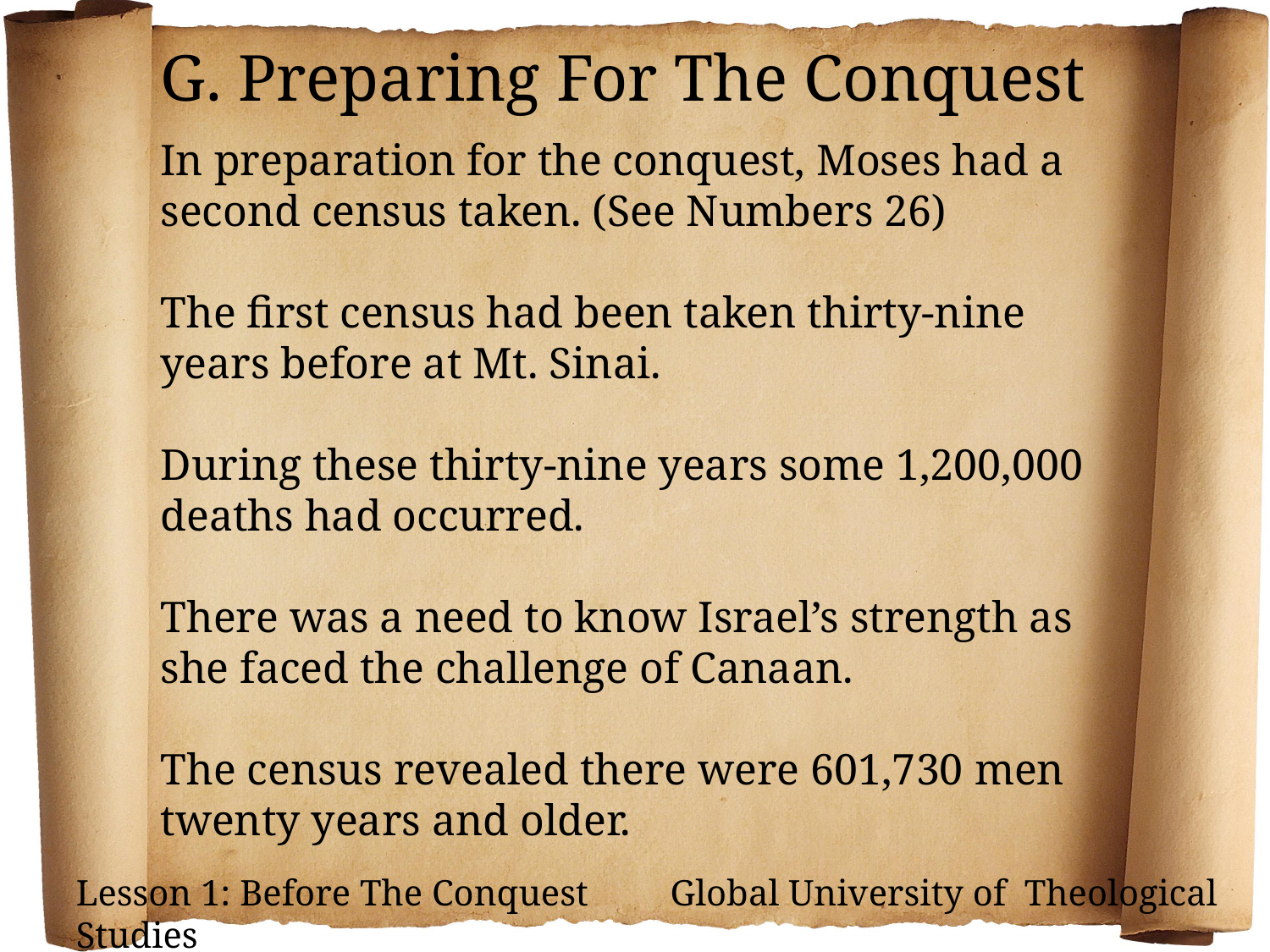

G. Preparing For The Conquest
In preparation for the conquest, Moses had a second census taken. (See Numbers 26)

The first census had been taken thirty-nine years before at Mt. Sinai.

During these thirty-nine years some 1,200,000 deaths had occurred.

There was a need to know Israel’s strength as she faced the challenge of Canaan.

The census revealed there were 601,730 men twenty years and older.
Lesson 1: Before The Conquest         Global University of  Theological Studies